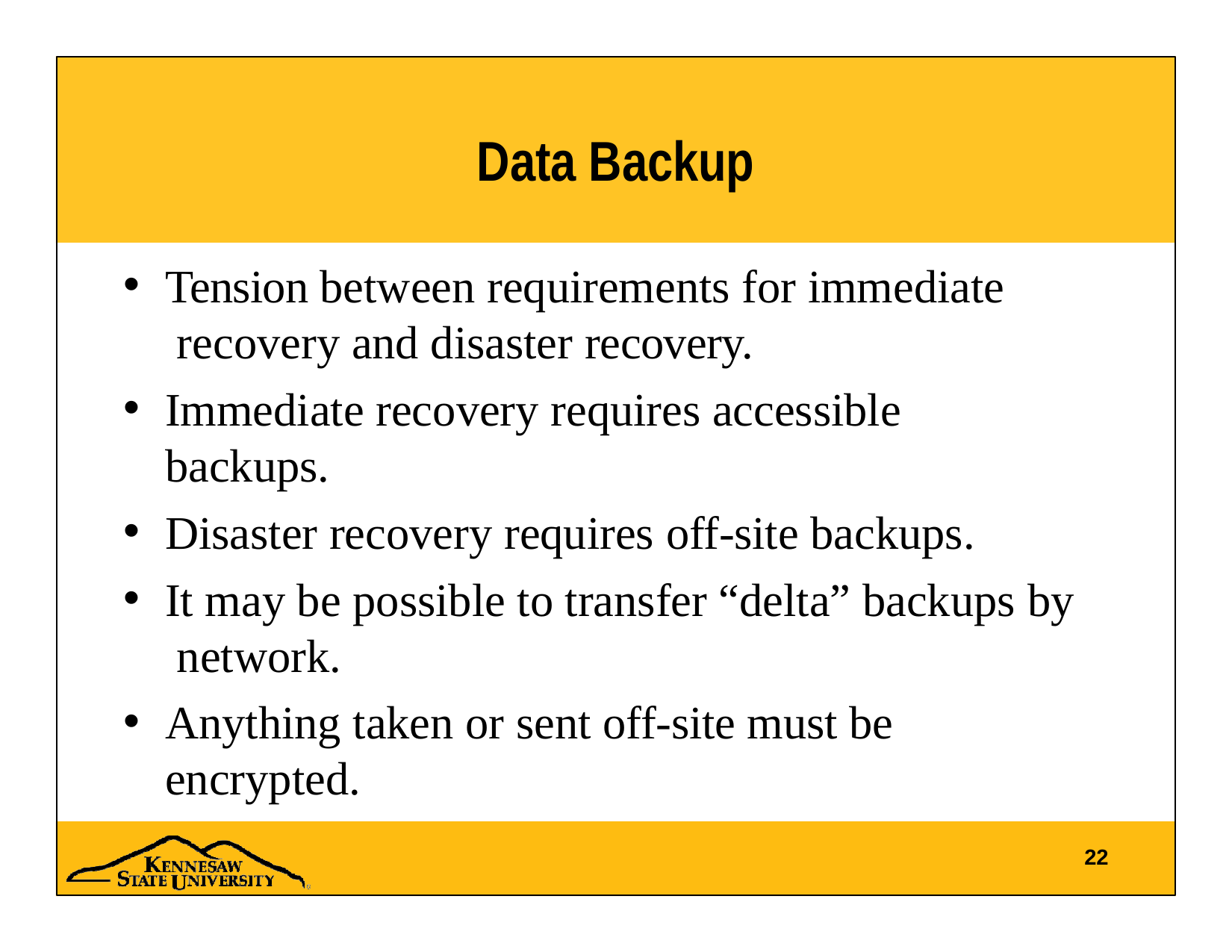

# Data Backup
Tension between requirements for immediate  recovery and disaster recovery.
Immediate recovery requires accessible backups.
Disaster recovery requires off-site backups.
It may be possible to transfer “delta” backups by  network.
Anything taken or sent off-site must be encrypted.

22